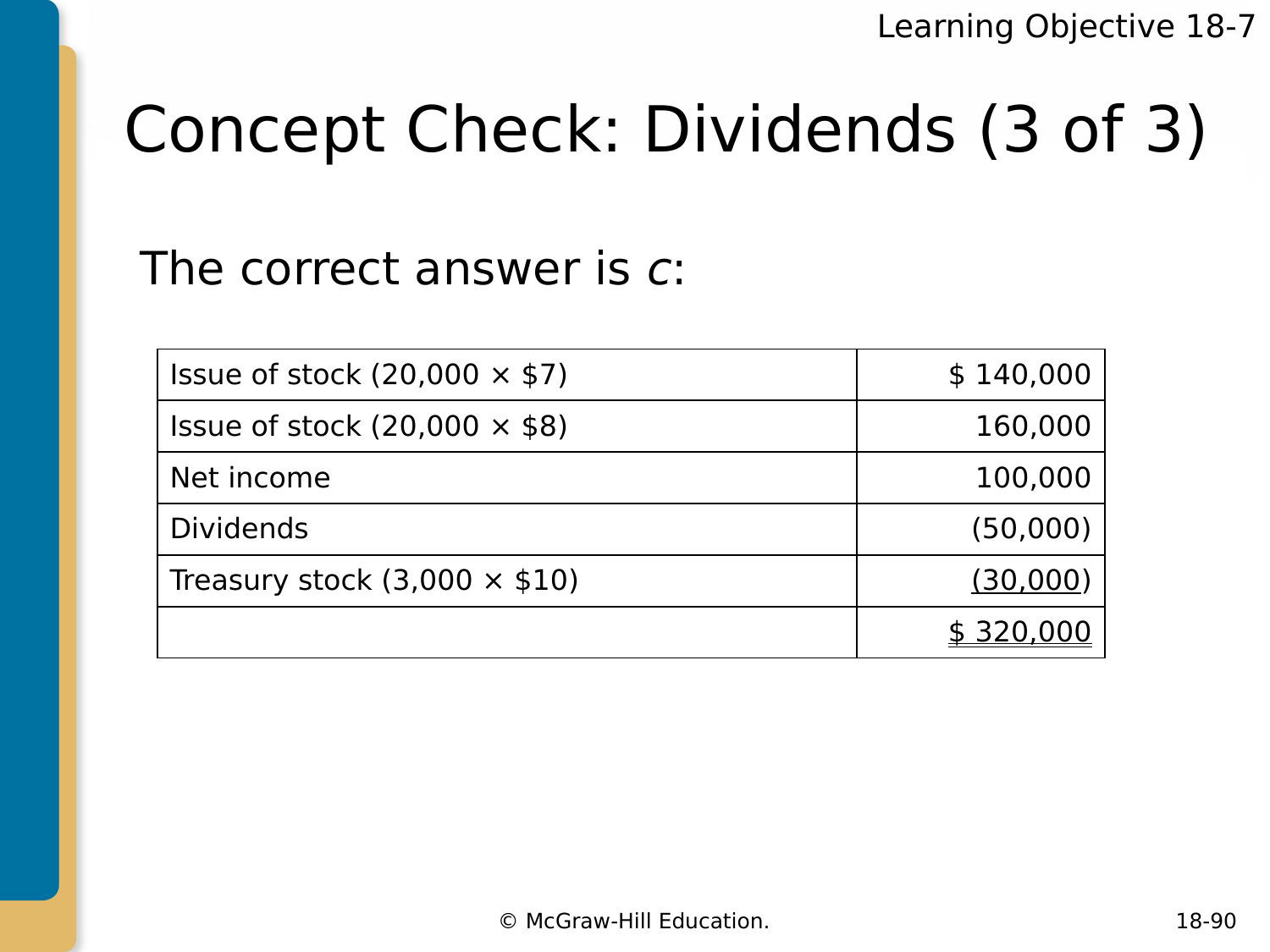

Learning Objective 18-7
# Concept Check: Dividends (3 of 3)
The correct answer is c:
| Issue of stock (20,000 × $7) | $ 140,000 |
| --- | --- |
| Issue of stock (20,000 × $8) | 160,000 |
| Net income | 100,000 |
| Dividends | (50,000) |
| Treasury stock (3,000 × $10) | (30,000) |
|  | $ 320,000 |